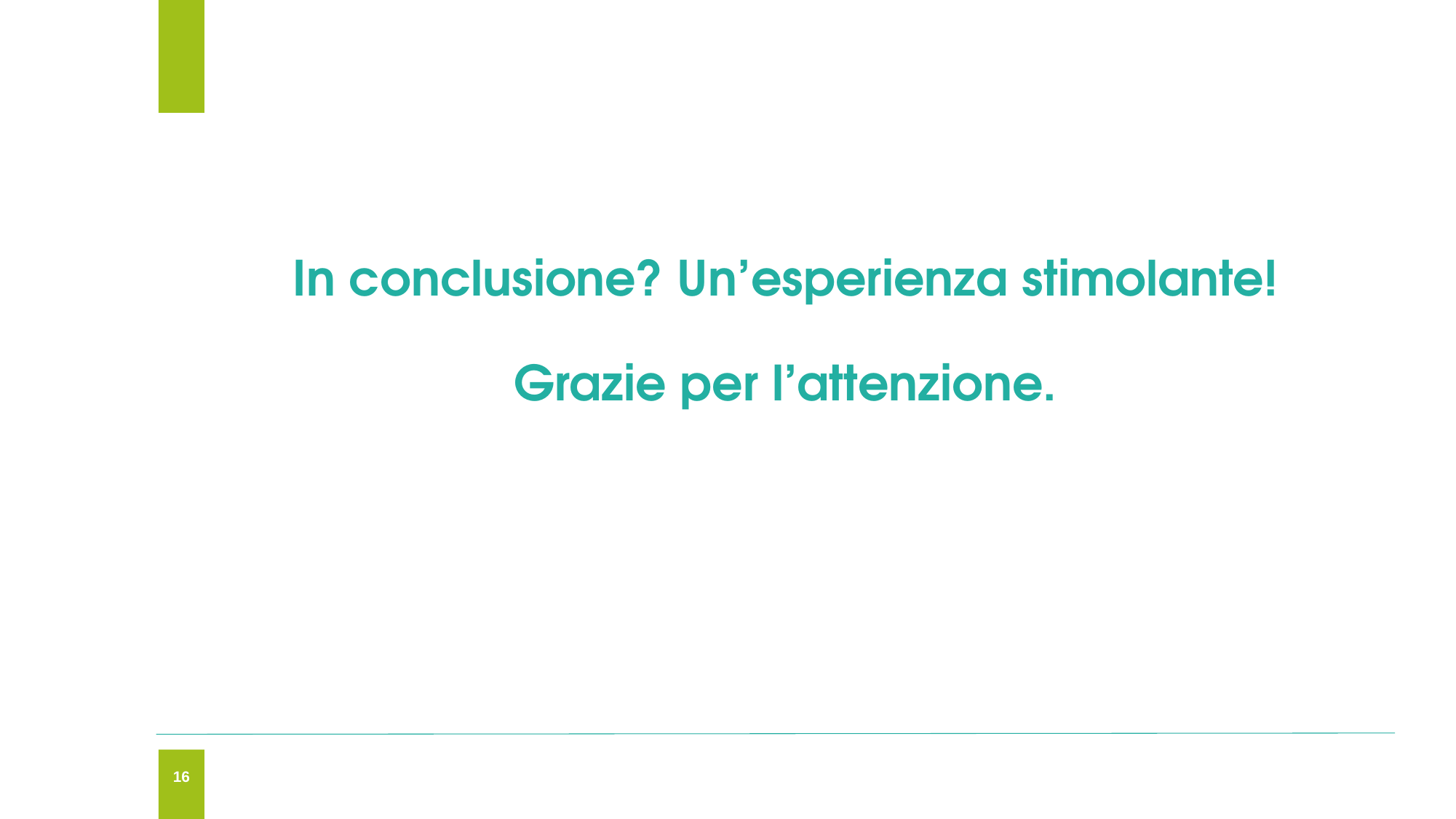

# In conclusione? Un’esperienza stimolante! Grazie per l’attenzione.
16